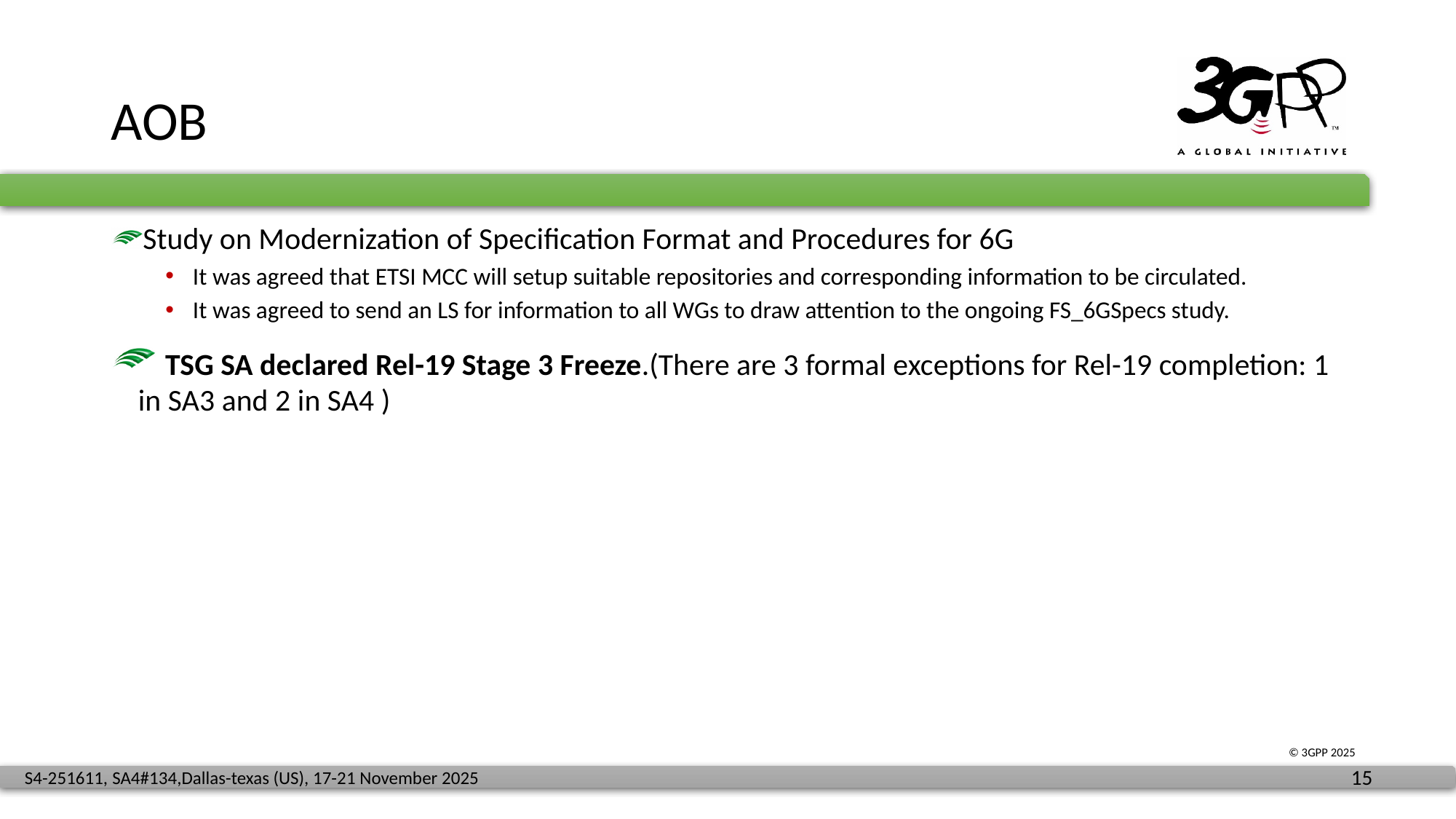

# AOB
Study on Modernization of Specification Format and Procedures for 6G
It was agreed that ETSI MCC will setup suitable repositories and corresponding information to be circulated.
It was agreed to send an LS for information to all WGs to draw attention to the ongoing FS_6GSpecs study.
 TSG SA declared Rel-19 Stage 3 Freeze.(There are 3 formal exceptions for Rel-19 completion: 1 in SA3 and 2 in SA4 )